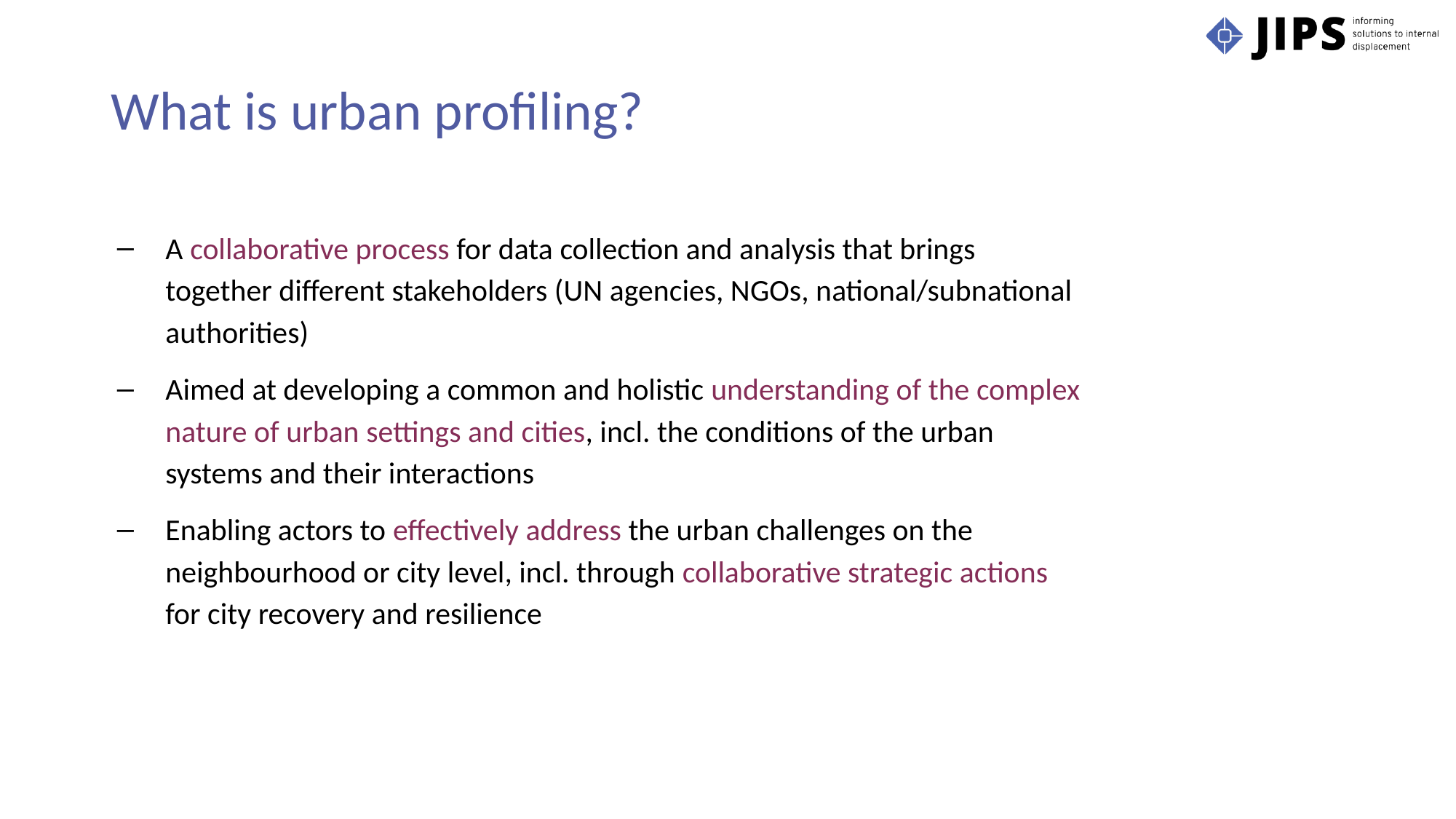

# What is urban profiling?
A collaborative process for data collection and analysis that brings together different stakeholders (UN agencies, NGOs, national/subnational authorities)
Aimed at developing a common and holistic understanding of the complex nature of urban settings and cities, incl. the conditions of the urban systems and their interactions
Enabling actors to effectively address the urban challenges on the neighbourhood or city level, incl. through collaborative strategic actions for city recovery and resilience